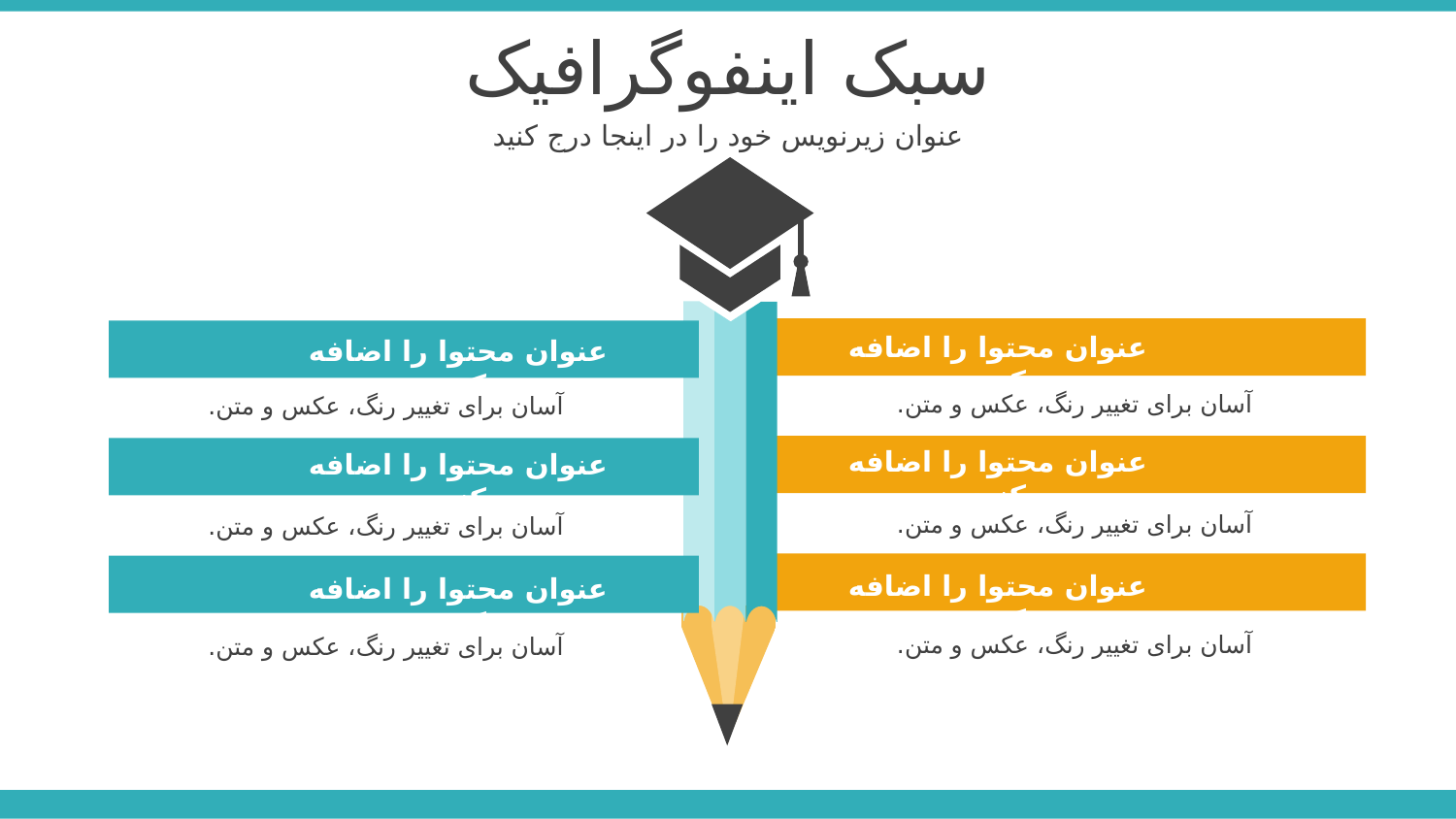

سبک اینفوگرافیک
عنوان زیرنویس خود را در اینجا درج کنید

عنوان محتوا را اضافه کنید
عنوان محتوا را اضافه کنید
آسان برای تغییر رنگ، عکس و متن.
آسان برای تغییر رنگ، عکس و متن.

عنوان محتوا را اضافه کنید

عنوان محتوا را اضافه کنید
آسان برای تغییر رنگ، عکس و متن.
آسان برای تغییر رنگ، عکس و متن.

عنوان محتوا را اضافه کنید
عنوان محتوا را اضافه کنید
آسان برای تغییر رنگ، عکس و متن.
آسان برای تغییر رنگ، عکس و متن.